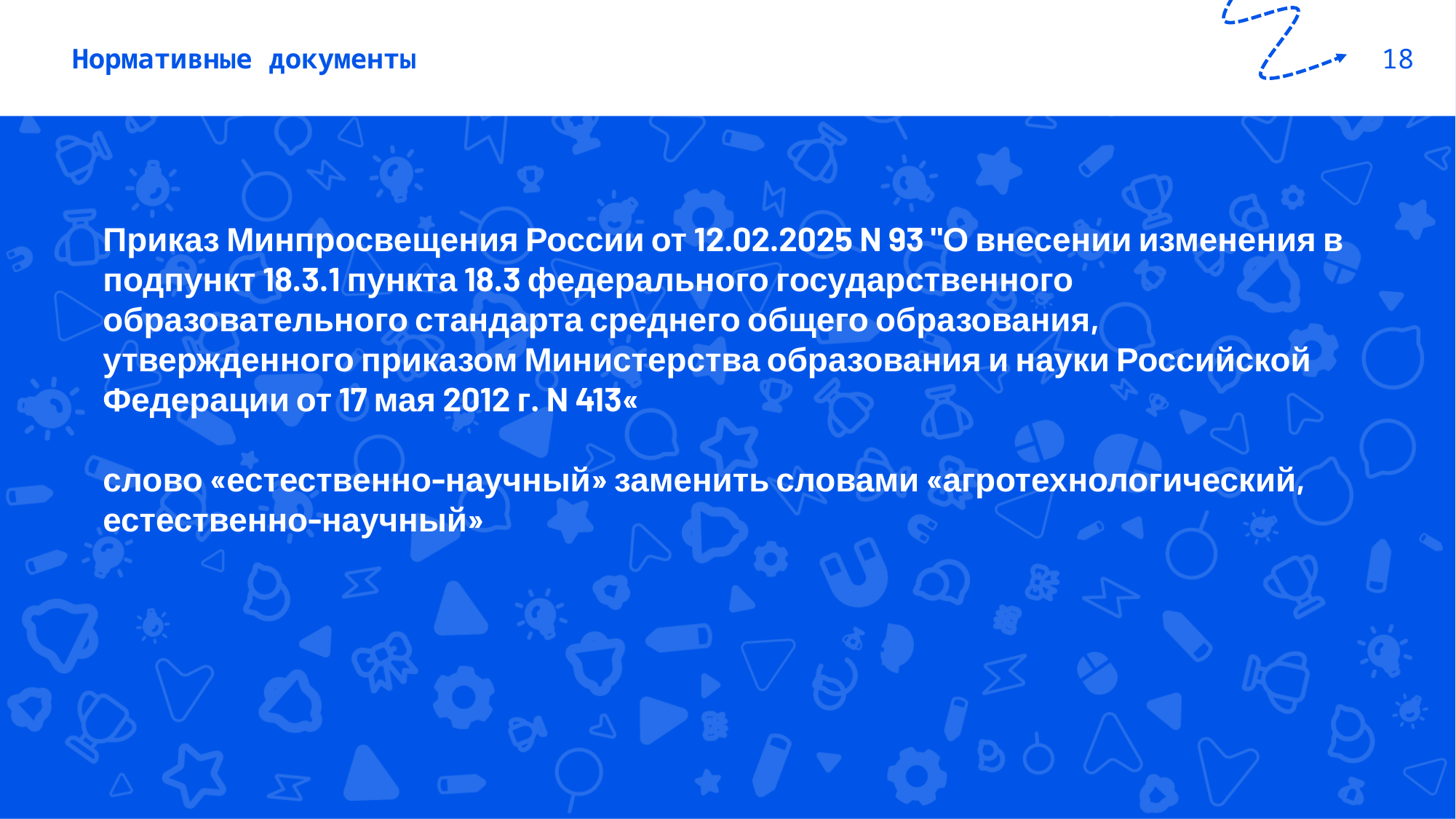

18
Нормативные документы
Приказ Минпросвещения России от 12.02.2025 N 93 "О внесении изменения в подпункт 18.3.1 пункта 18.3 федерального государственного образовательного стандарта среднего общего образования, утвержденного приказом Министерства образования и науки Российской Федерации от 17 мая 2012 г. N 413«

слово «естественно-научный» заменить словами «агротехнологический, естественно-научный»